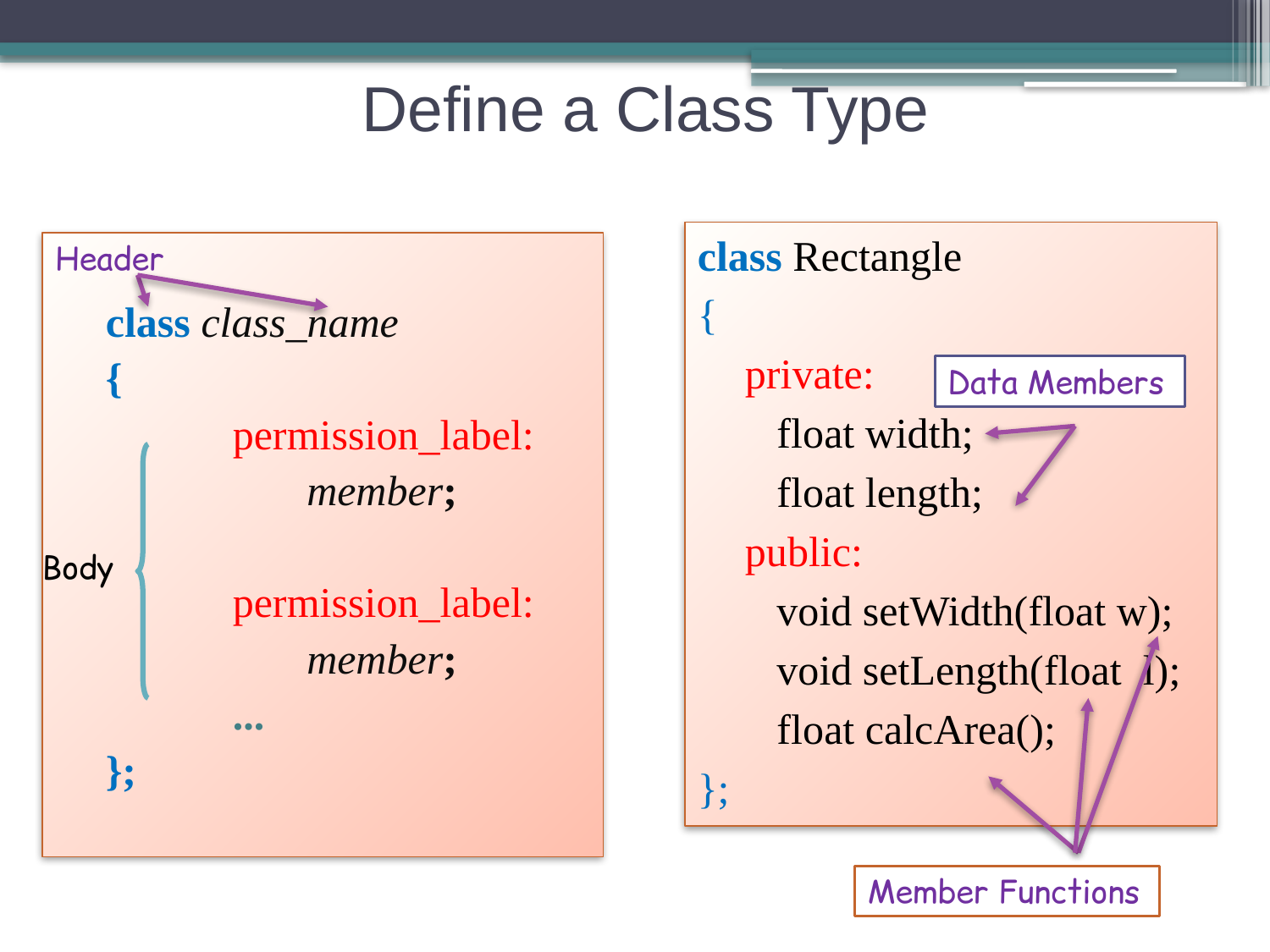

# Define a Class Type
class Rectangle
{
	private:
	   float width;
	   float length;
	public:
	   void setWidth(float w);
	   void setLength(float  l);
	   float calcArea();
};

	class class_name
	{
		permission_label:
		       member;

		permission_label:
		       member;
		...
	};
Header

Data Members

Body

Member Functions